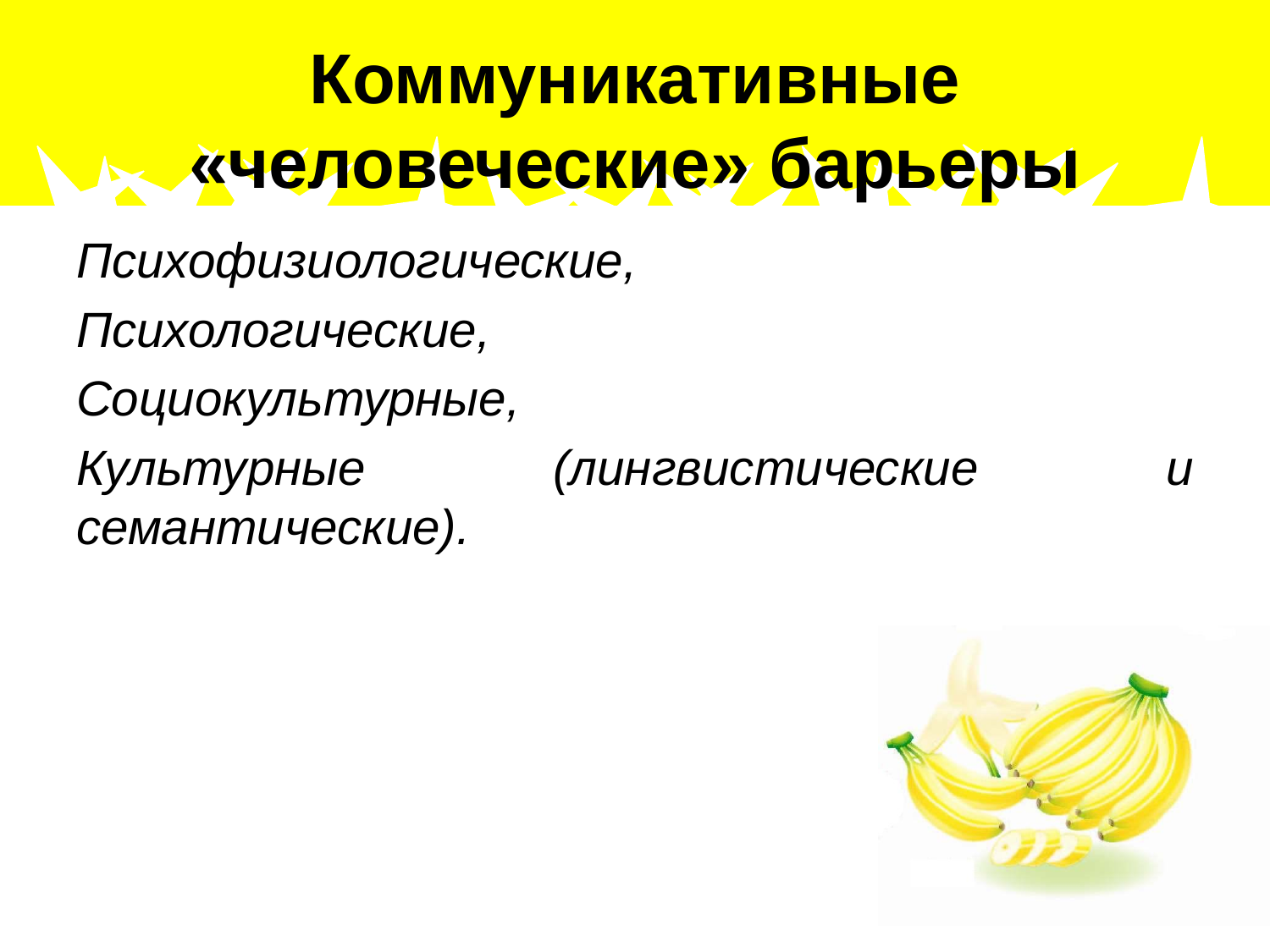

# Коммуникативные «человеческие» барьеры
Психофизиологические,
Психологические,
Социокультурные,
Культурные (лингвистические и семантические).